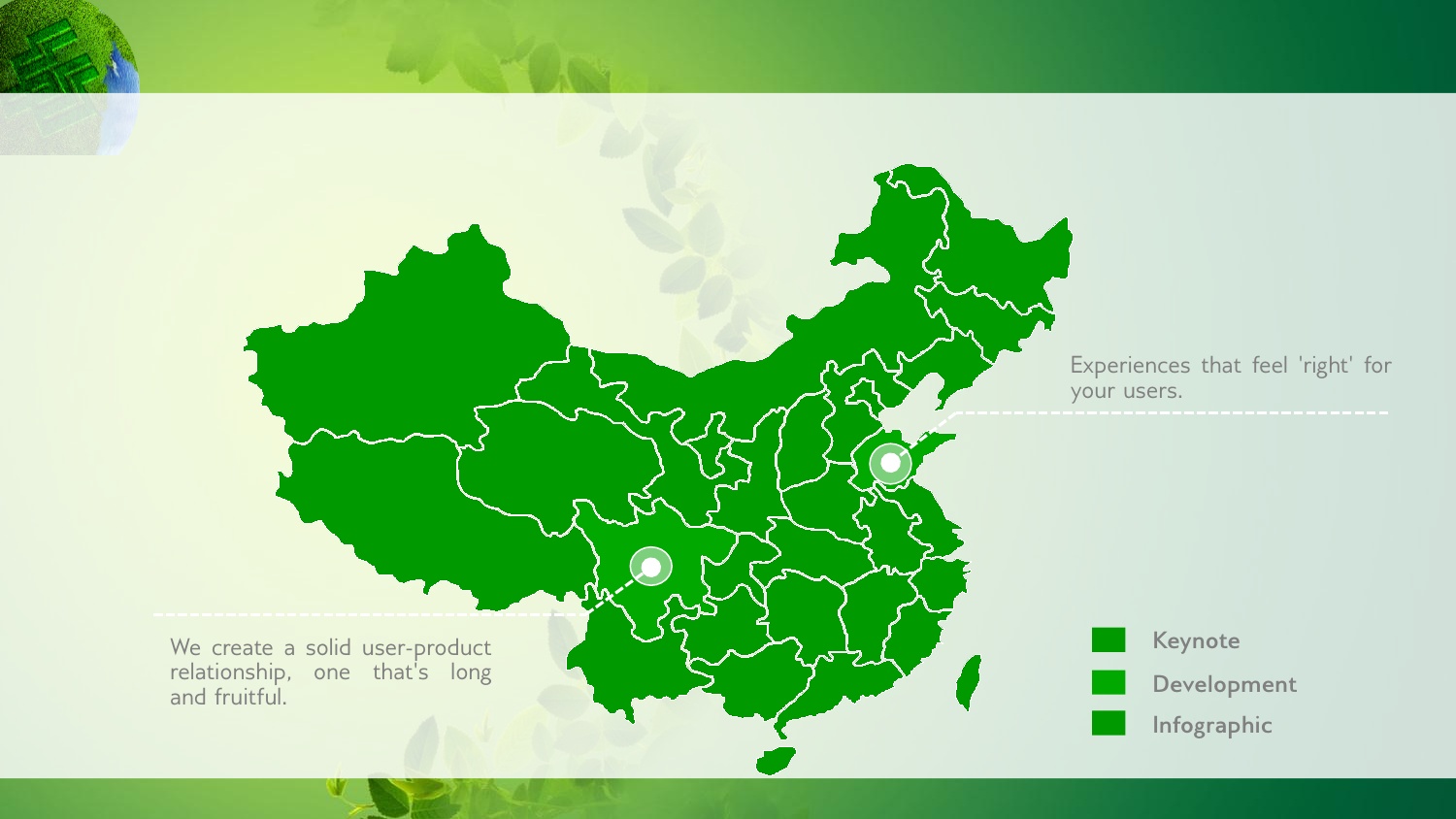

#

Experiences that feel 'right' for your users.

Keynote

We create a solid user-product relationship, one that's long and fruitful.
Development

Infographic